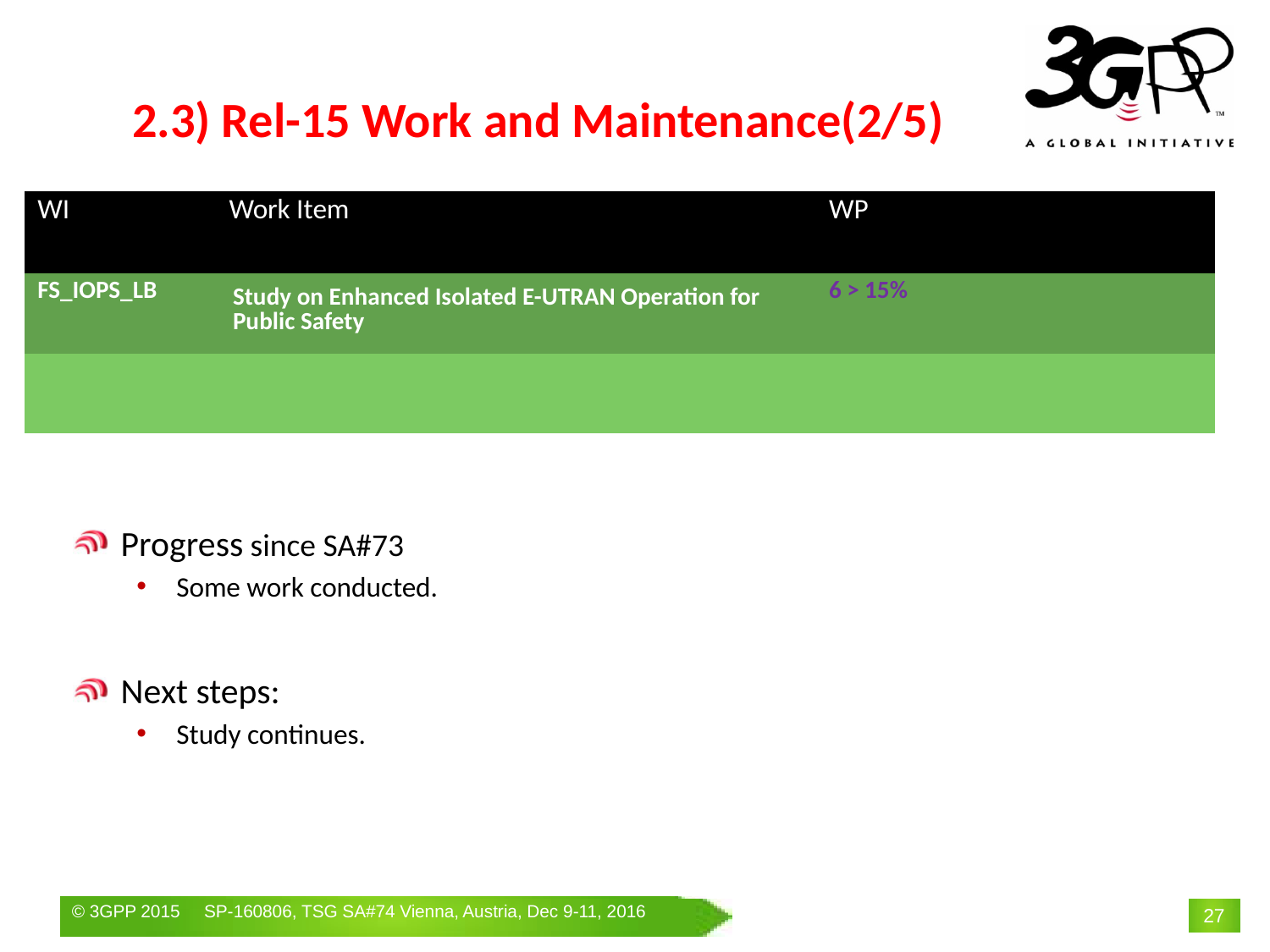

# 2.3) Rel-15 Work and Maintenance(2/5)
| WI | Work Item | WP |  |  |
| --- | --- | --- | --- | --- |
| FS\_IOPS\_LB | Study on Enhanced Isolated E-UTRAN Operation for Public Safety | 6 > 15% |  |  |
|  |  |  |  |  |
Progress since SA#73
Some work conducted.

Next steps:
Study continues.